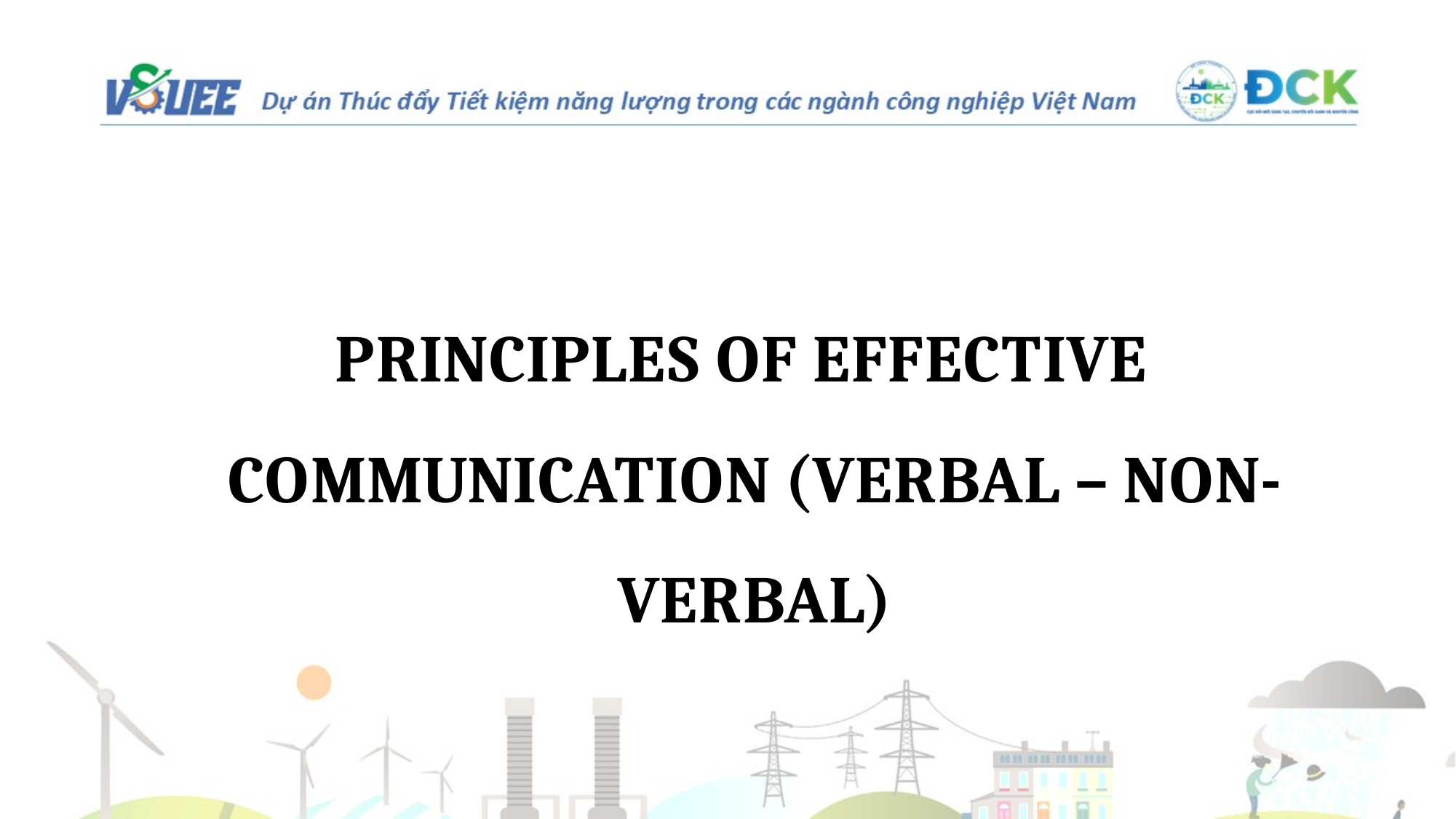

PRINCIPLES OF EFFECTIVE COMMUNICATION (VERBAL – NON-VERBAL)